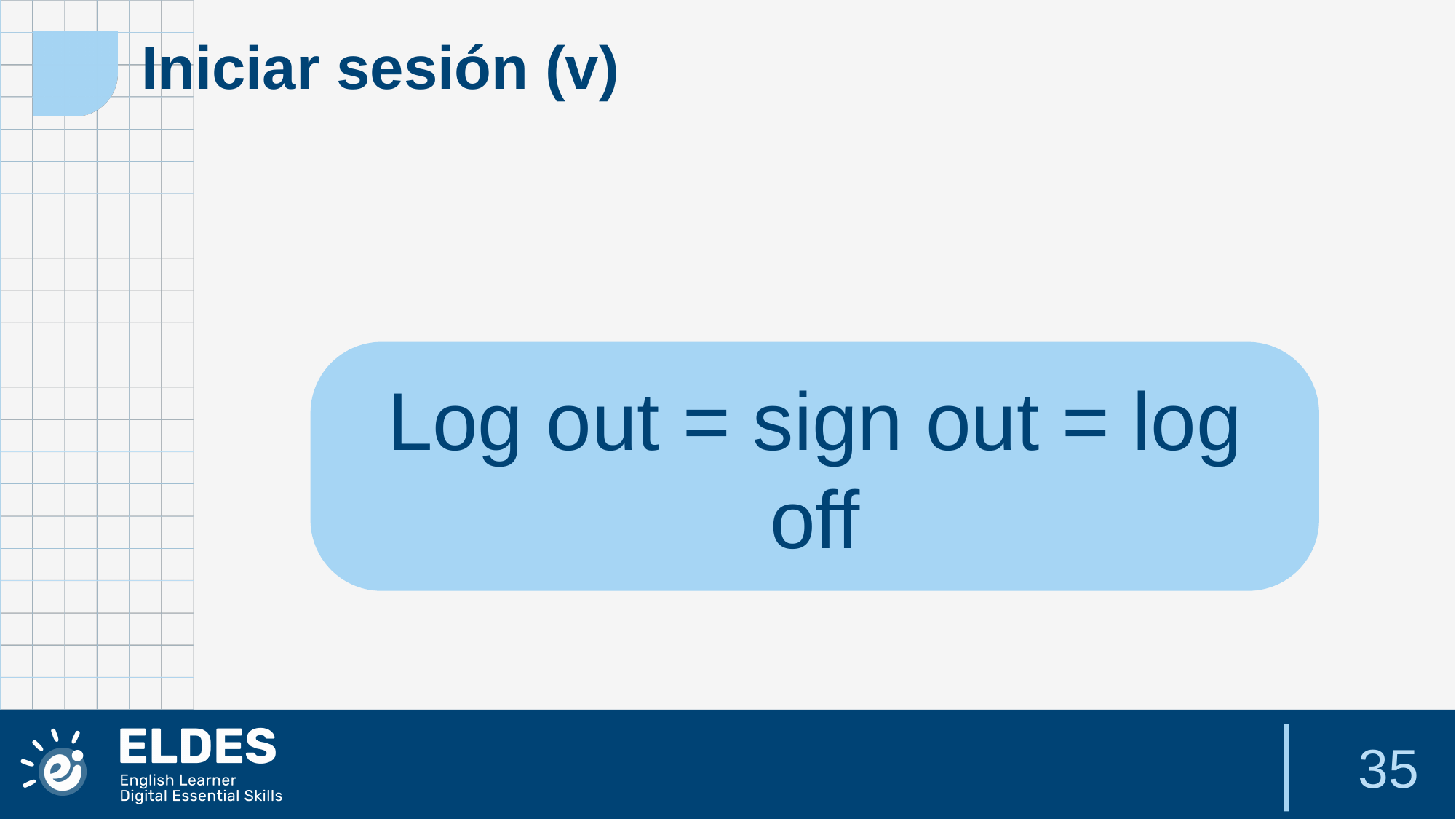

Iniciar sesión (v)
Log out = sign out = log off
35